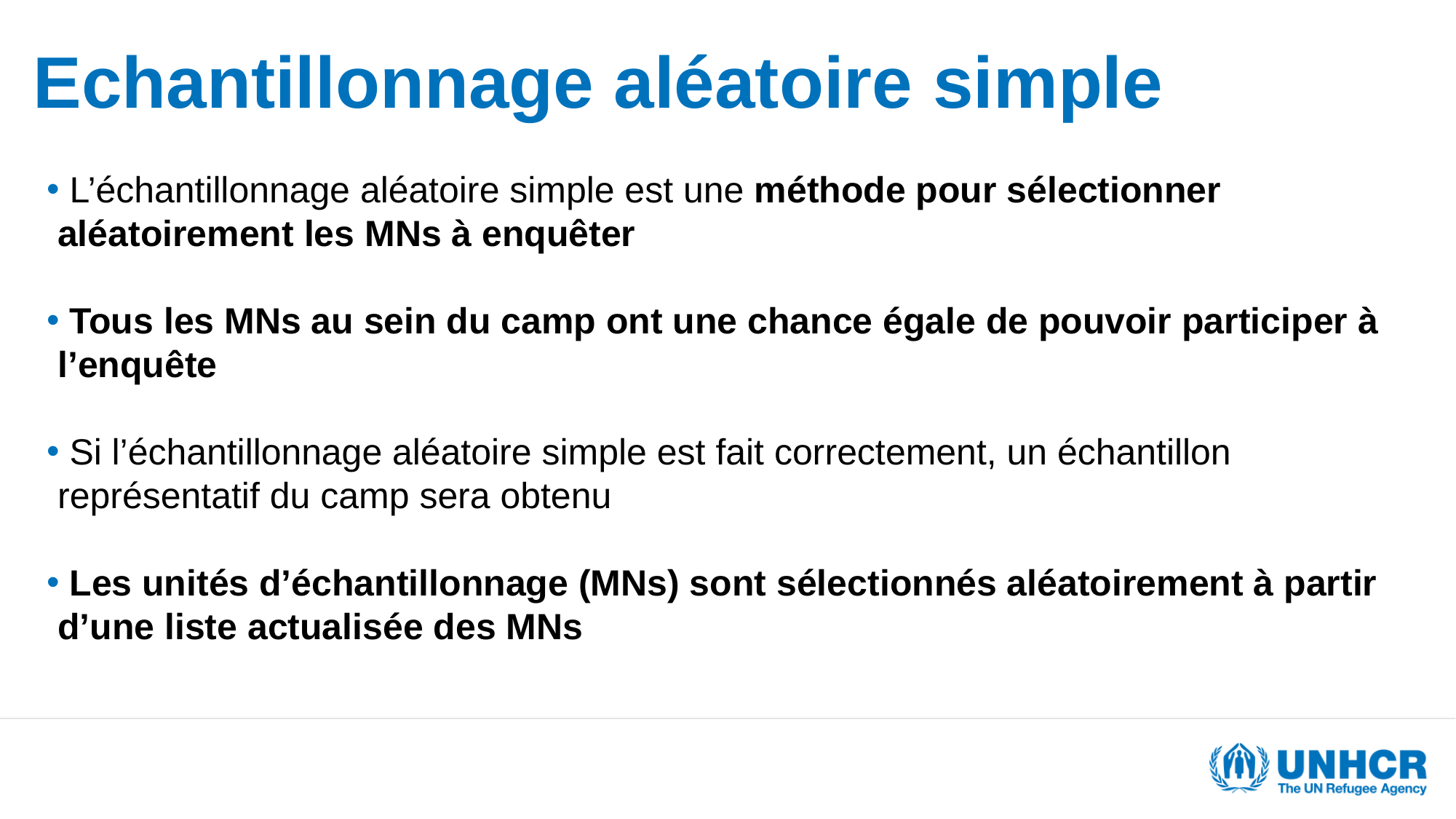

# Echantillonnage aléatoire simple
 L’échantillonnage aléatoire simple est une méthode pour sélectionner aléatoirement les MNs à enquêter

 Tous les MNs au sein du camp ont une chance égale de pouvoir participer à l’enquête

 Si l’échantillonnage aléatoire simple est fait correctement, un échantillon représentatif du camp sera obtenu

 Les unités d’échantillonnage (MNs) sont sélectionnés aléatoirement à partir d’une liste actualisée des MNs